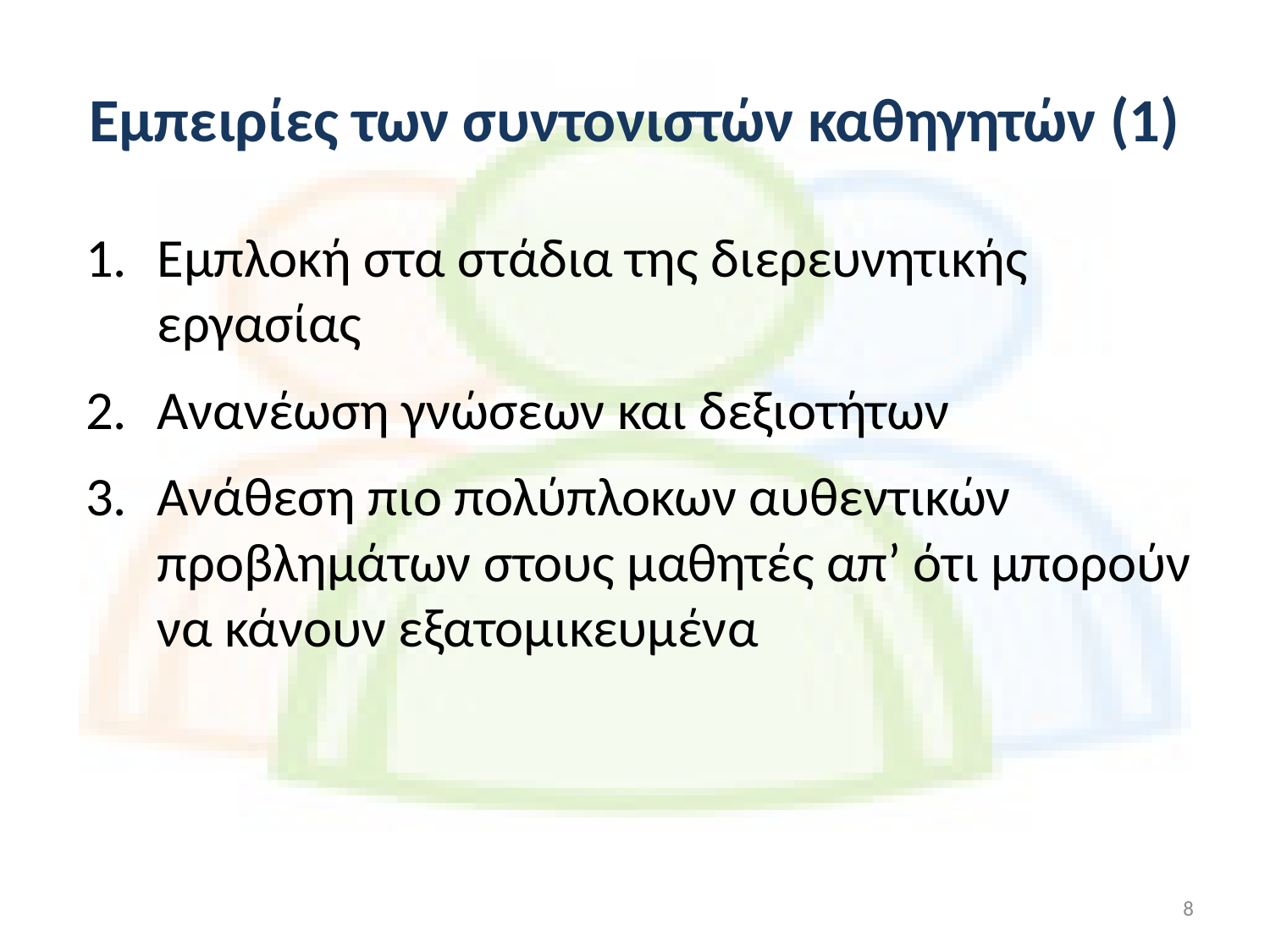

# Εμπειρίες των συντονιστών καθηγητών (1)
Εμπλοκή στα στάδια της διερευνητικής εργασίας
Ανανέωση γνώσεων και δεξιοτήτων
Ανάθεση πιο πολύπλοκων αυθεντικών προβλημάτων στους μαθητές απ’ ότι μπορούν να κάνουν εξατομικευμένα
8